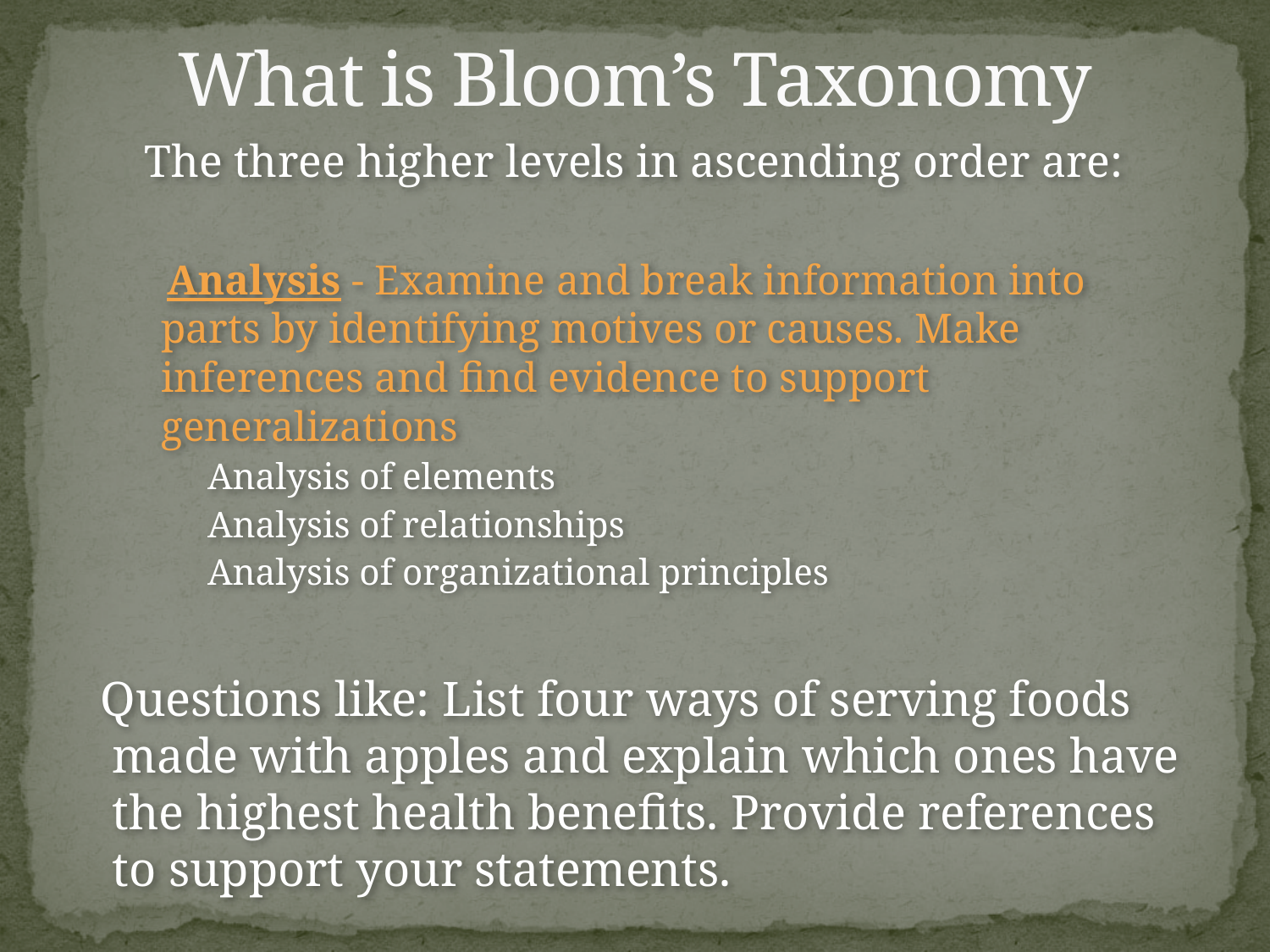

# What is Bloom’s Taxonomy
      The three higher levels in ascending order are:

    Analysis - Examine and break information into parts by identifying motives or causes. Make inferences and find evidence to support generalizations
   Analysis of elements
   Analysis of relationships
   Analysis of organizational principles

  Questions like: List four ways of serving foods made with apples and explain which ones have the highest health benefits. Provide references to support your statements.